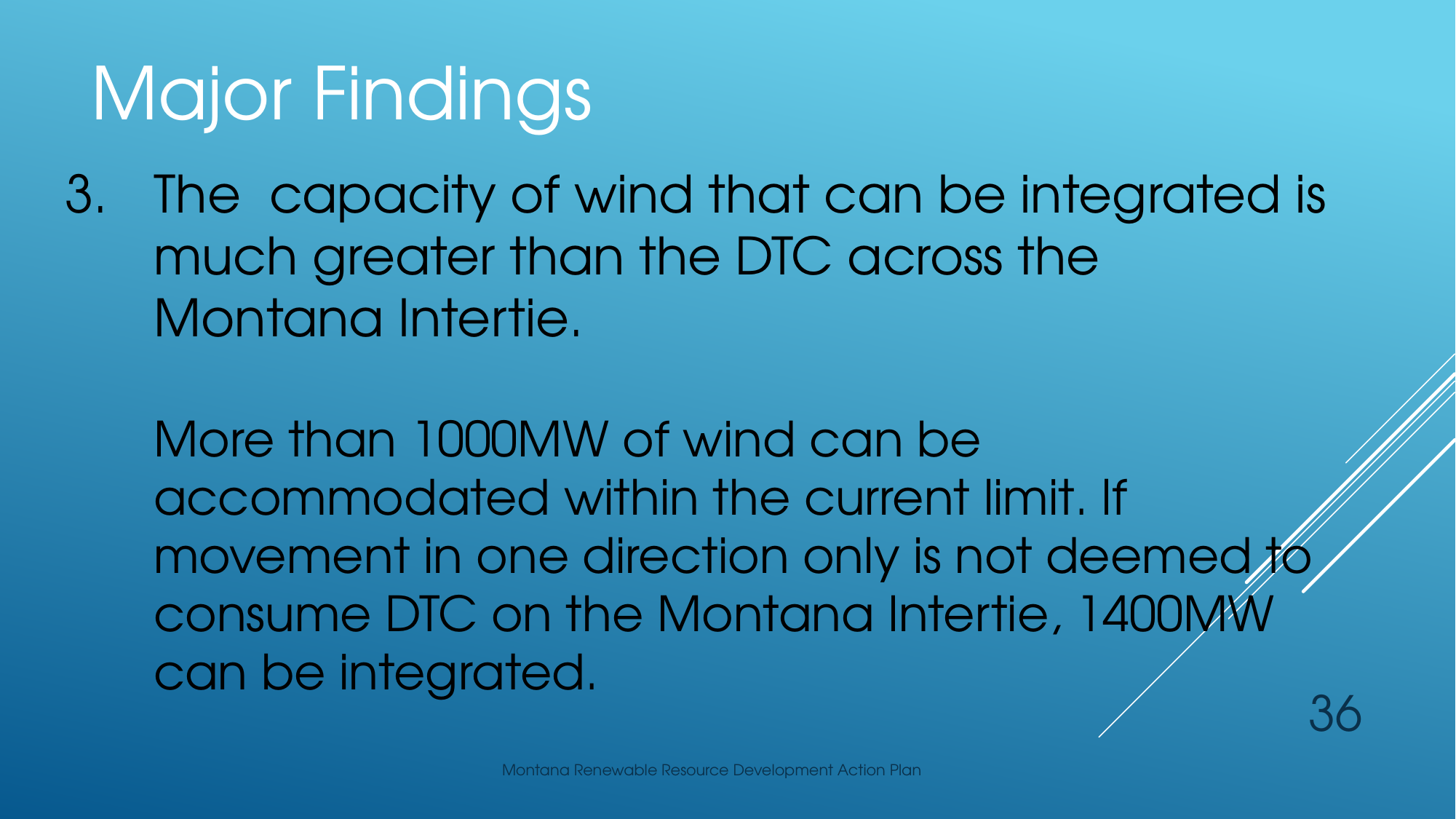

Major Findings
The  capacity of wind that can be integrated is much greater than the DTC across the Montana Intertie.

More than 1000MW of wind can be accommodated within the current limit. If movement in one direction only is not deemed to consume DTC on the Montana Intertie, 1400MW can be integrated.
36
Montana Renewable Resource Development Action Plan